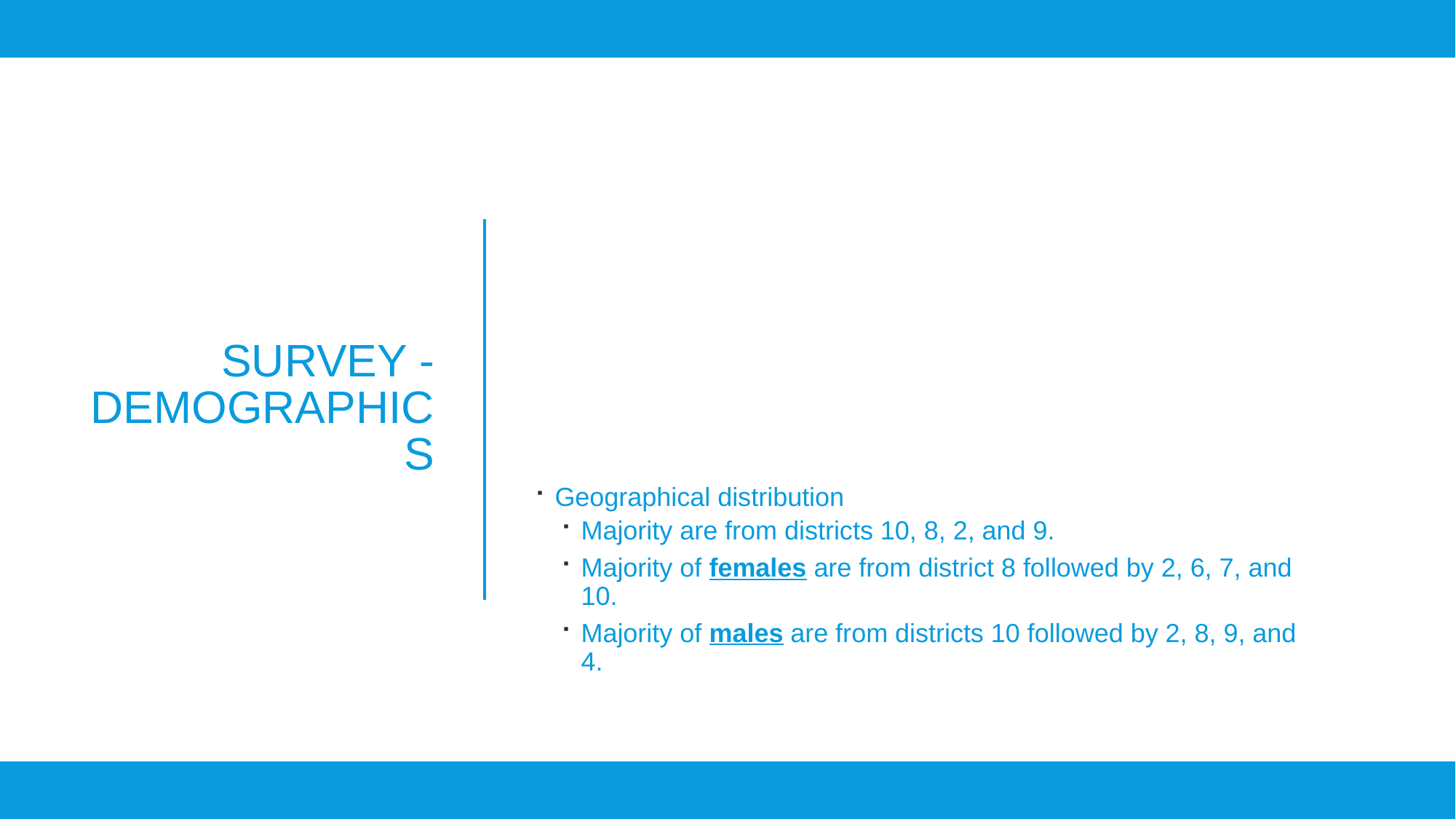

Geographical distribution
Majority are from districts 10, 8, 2, and 9.
Majority of females are from district 8 followed by 2, 6, 7, and 10.
Majority of males are from districts 10 followed by 2, 8, 9, and 4.

# Survey - Demographics